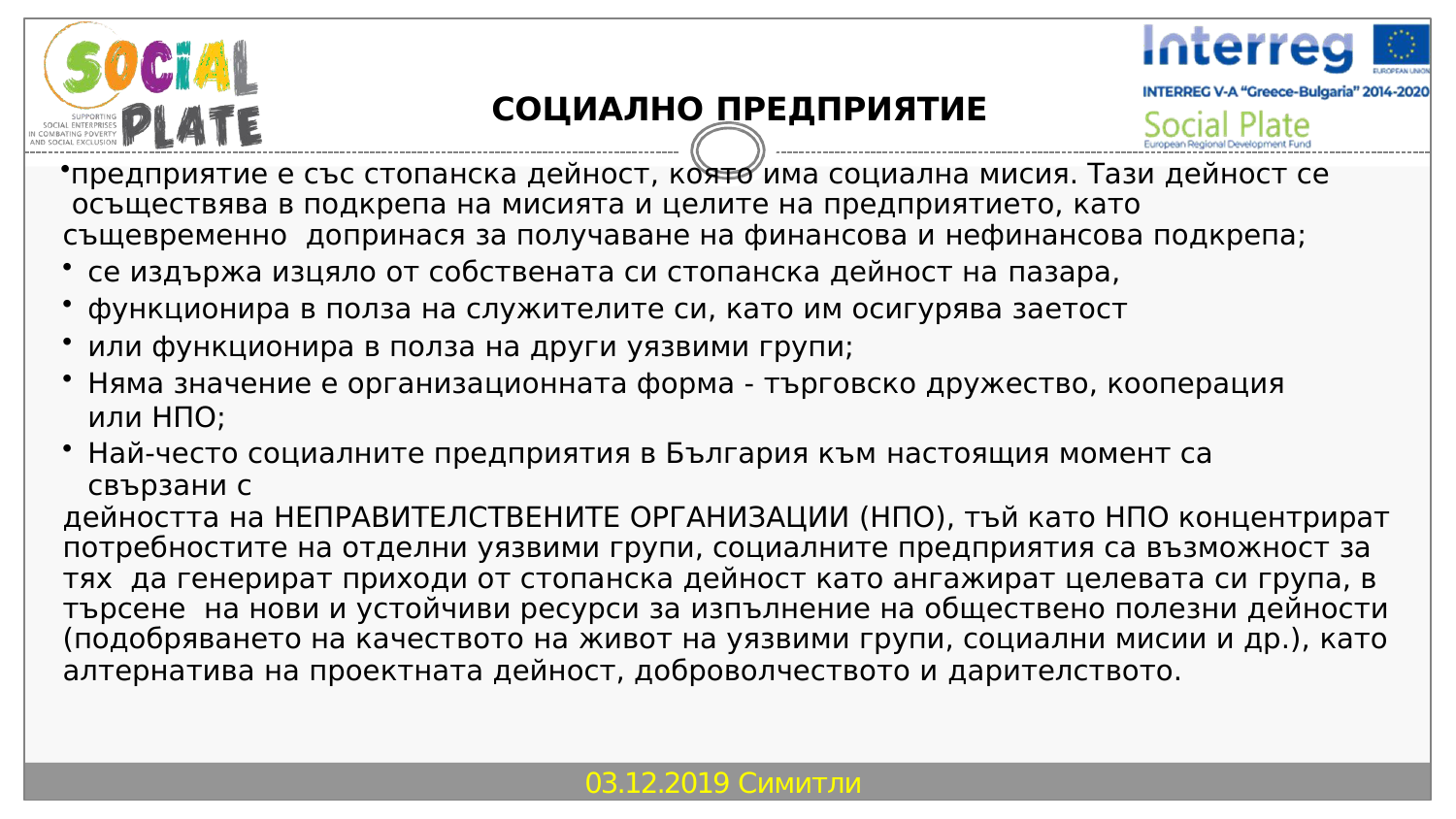

СОЦИАЛНО ПРЕДПРИЯТИЕ
предприятие е със стопанска дейност, която има социална мисия. Тази дейност се  осъществява в подкрепа на мисията и целите на предприятието, като същевременно  допринася за получаване на финансова и нефинансова подкрепа;
се издържа изцяло от собствената си стопанска дейност на пазара,
функционира в полза на служителите си, като им осигурява заетост
или функционира в полза на други уязвими групи;
Няма значение е организационната форма - търговско дружество, кооперация или НПО;
Най-често социалните предприятия в България към настоящия момент са свързани с
дейността на НЕПРАВИТЕЛСТВЕНИТЕ ОРГАНИЗАЦИИ (НПО), тъй като НПО концентрират  потребностите на отделни уязвими групи, социалните предприятия са възможност за тях  да генерират приходи от стопанска дейност като ангажират целевата си група, в търсене  на нови и устойчиви ресурси за изпълнение на обществено полезни дейности  (подобряването на качеството на живот на уязвими групи, социални мисии и др.), като
алтернатива на проектната дейност, доброволчеството и дарителството.
                      03.12.2019 Симитли